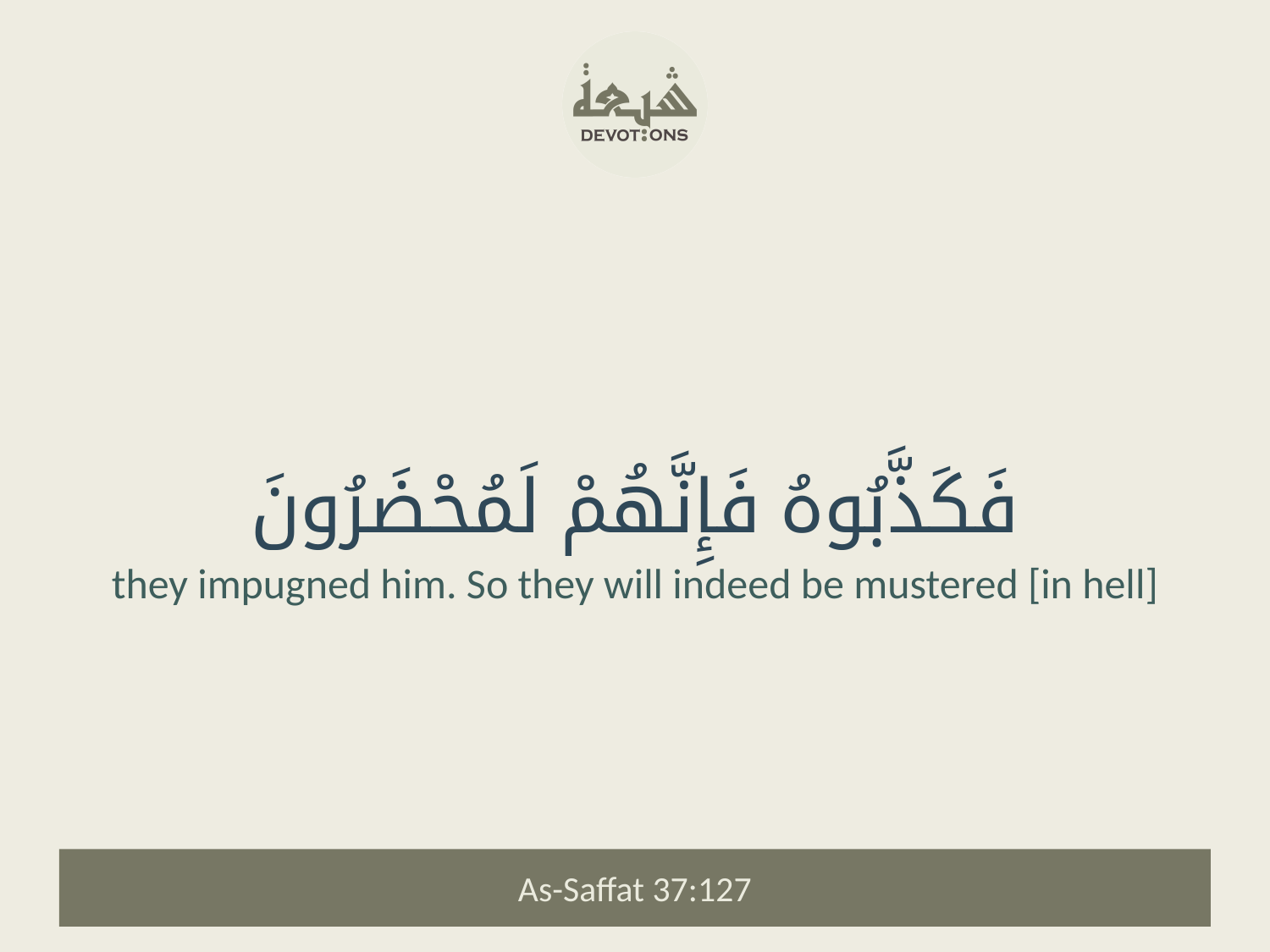

فَكَذَّبُوهُ فَإِنَّهُمْ لَمُحْضَرُونَ
they impugned him. So they will indeed be mustered [in hell]
As-Saffat 37:127